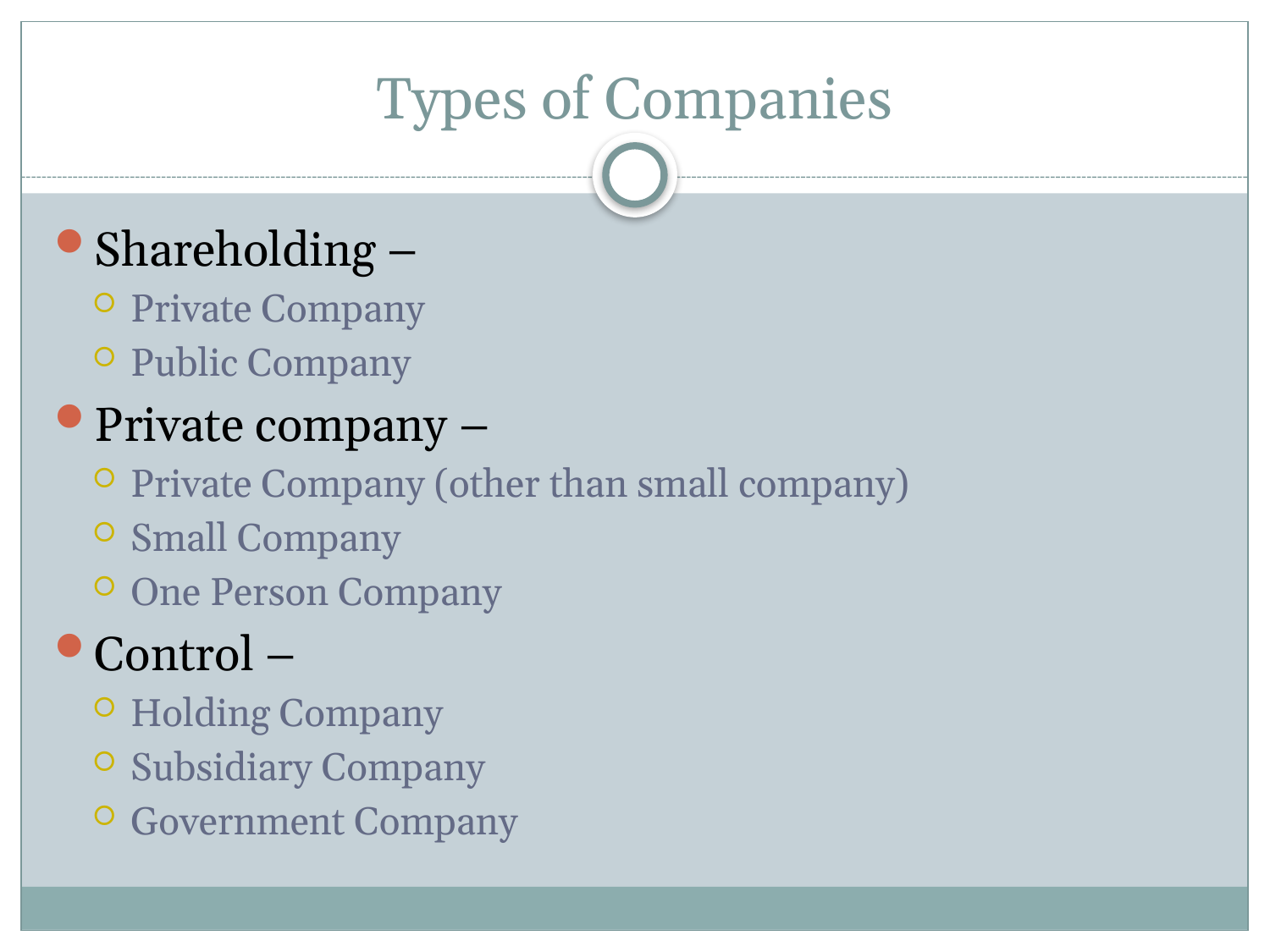

# Types of Companies
Shareholding –
Private Company
Public Company
Private company –
Private Company (other than small company)
Small Company
One Person Company
Control –
Holding Company
Subsidiary Company
Government Company